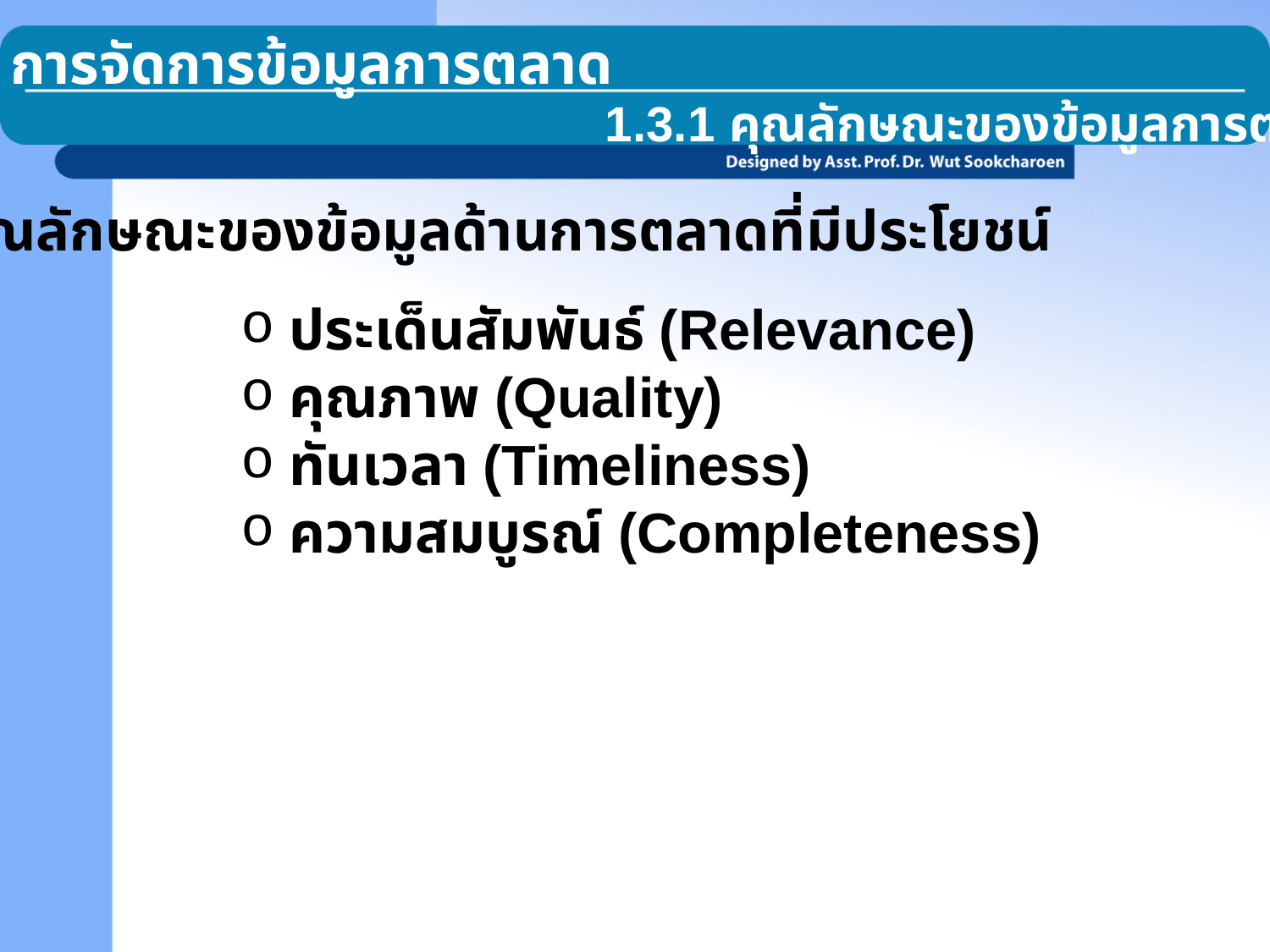

1.3 การจัดการข้อมูลการตลาด
1.3.1 คุณลักษณะของข้อมูลการตลาด
คุณลักษณะของข้อมูลด้านการตลาดที่มีประโยชน์
 ประเด็นสัมพันธ์ (Relevance)
 คุณภาพ (Quality)
 ทันเวลา (Timeliness)
 ความสมบูรณ์ (Completeness)